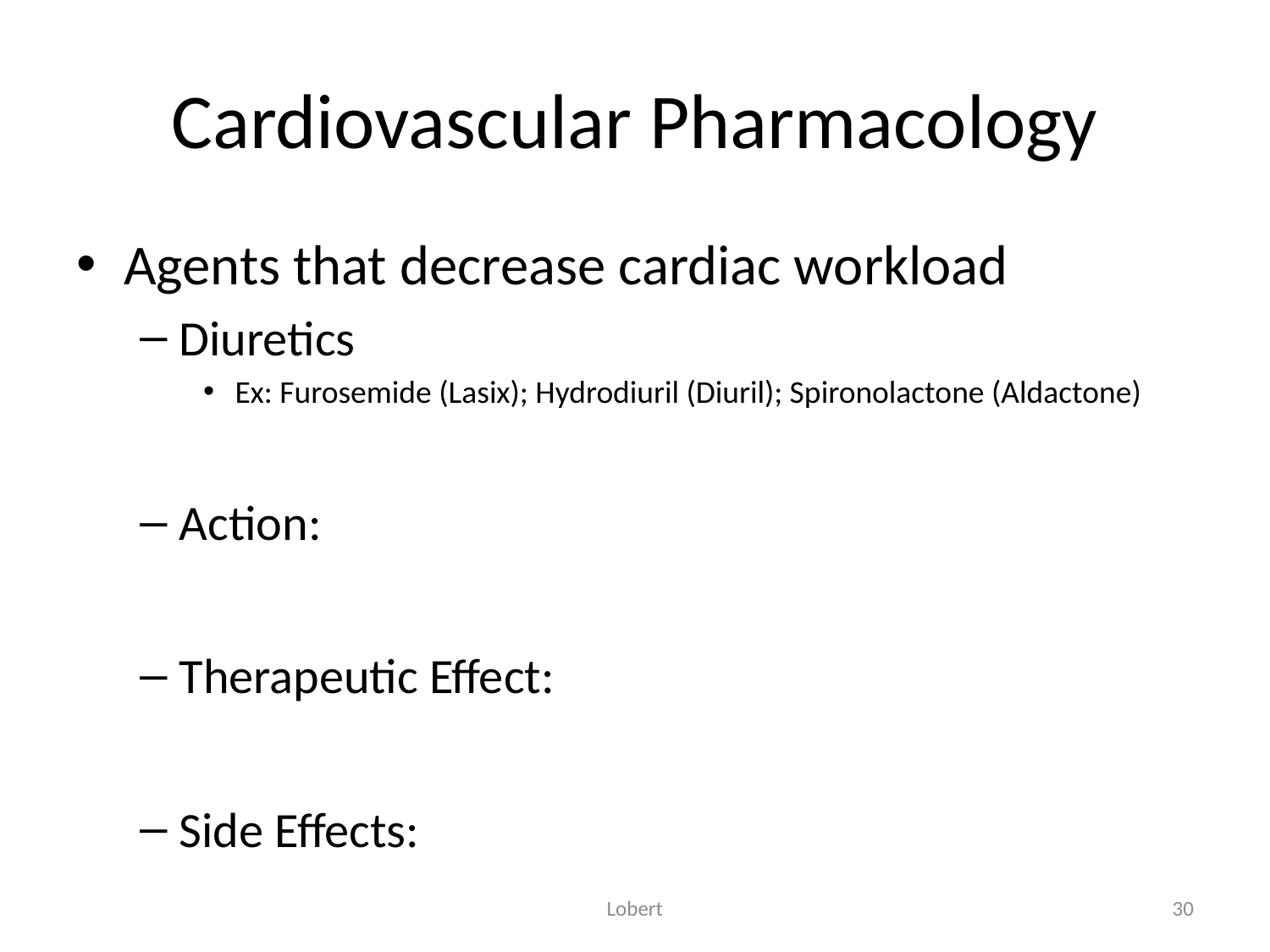

# Cardiovascular Pharmacology
Agents that decrease cardiac workload
Diuretics
Ex: Furosemide (Lasix); Hydrodiuril (Diuril); Spironolactone (Aldactone)

Action:

Therapeutic Effect:

Side Effects:
Lobert
30